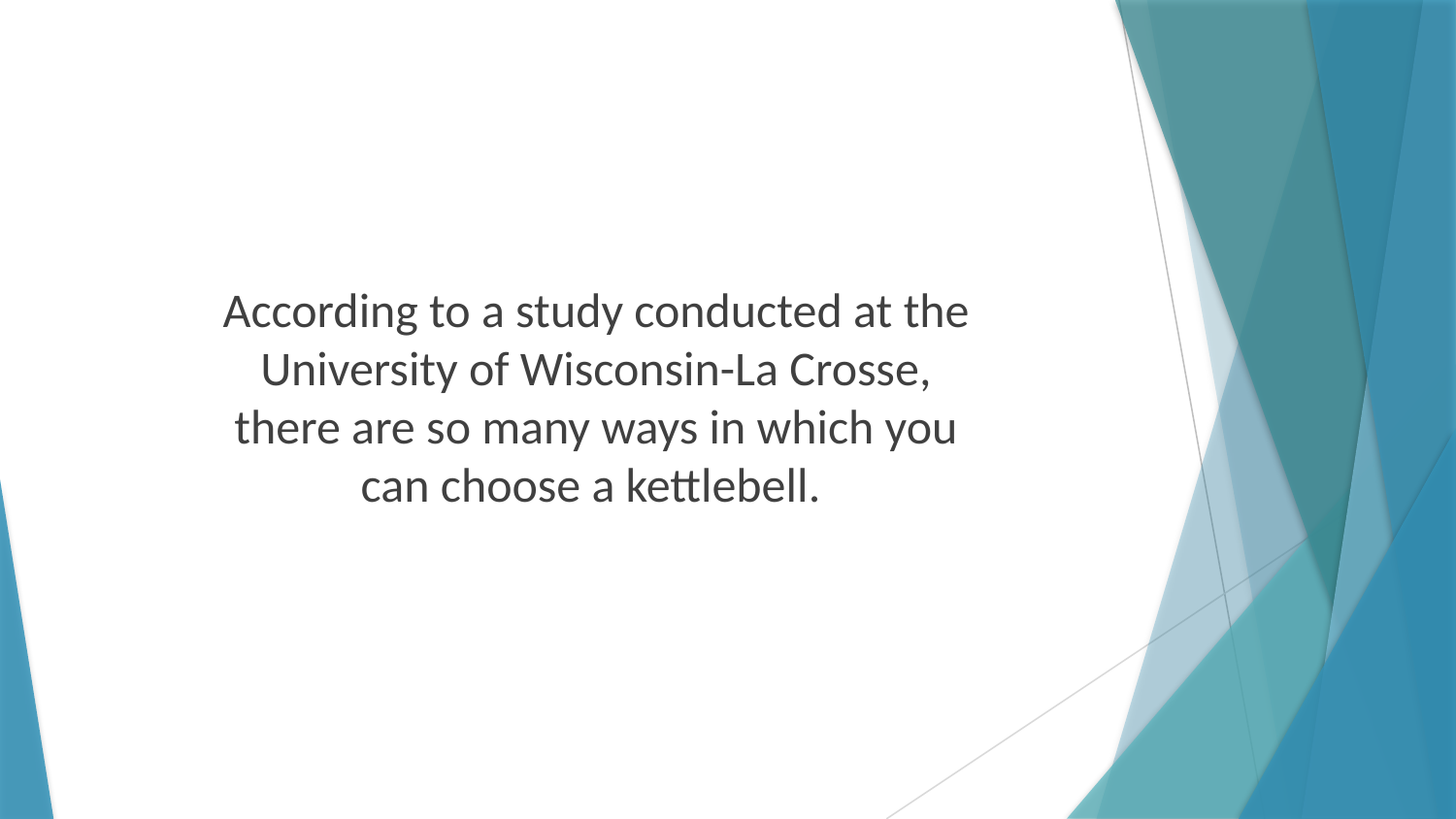

According to a study conducted at the University of Wisconsin-La Crosse, there are so many ways in which you can choose a kettlebell.